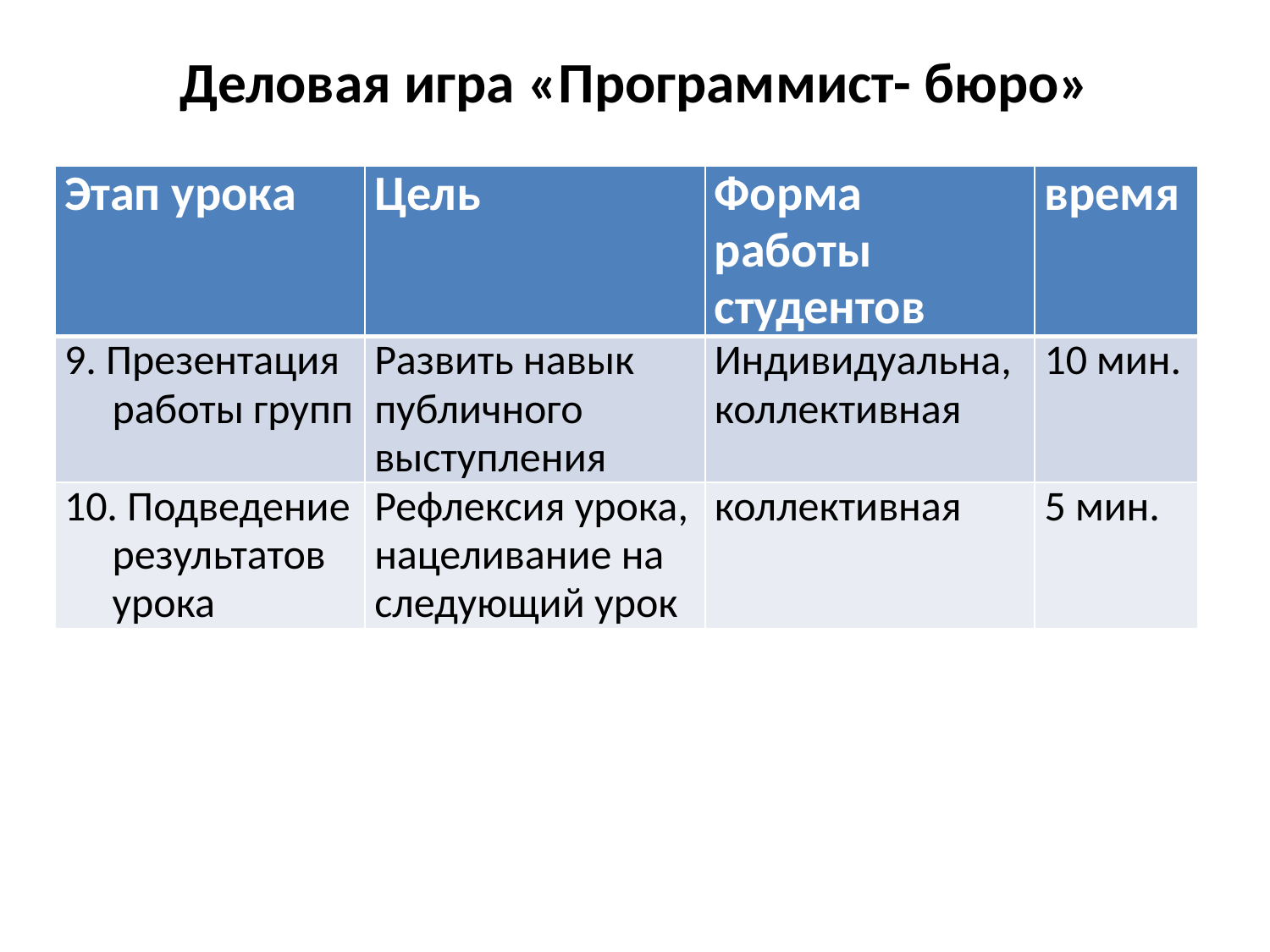

# Деловая игра «Программист- бюро»
| Этап урока | Цель | Форма работы студентов | время |
| --- | --- | --- | --- |
| 9. Презентация работы групп | Развить навык публичного выступления | Индивидуальна,коллективная | 10 мин. |
| 10. Подведение результатов урока | Рефлексия урока, нацеливание на следующий урок | коллективная | 5 мин. |